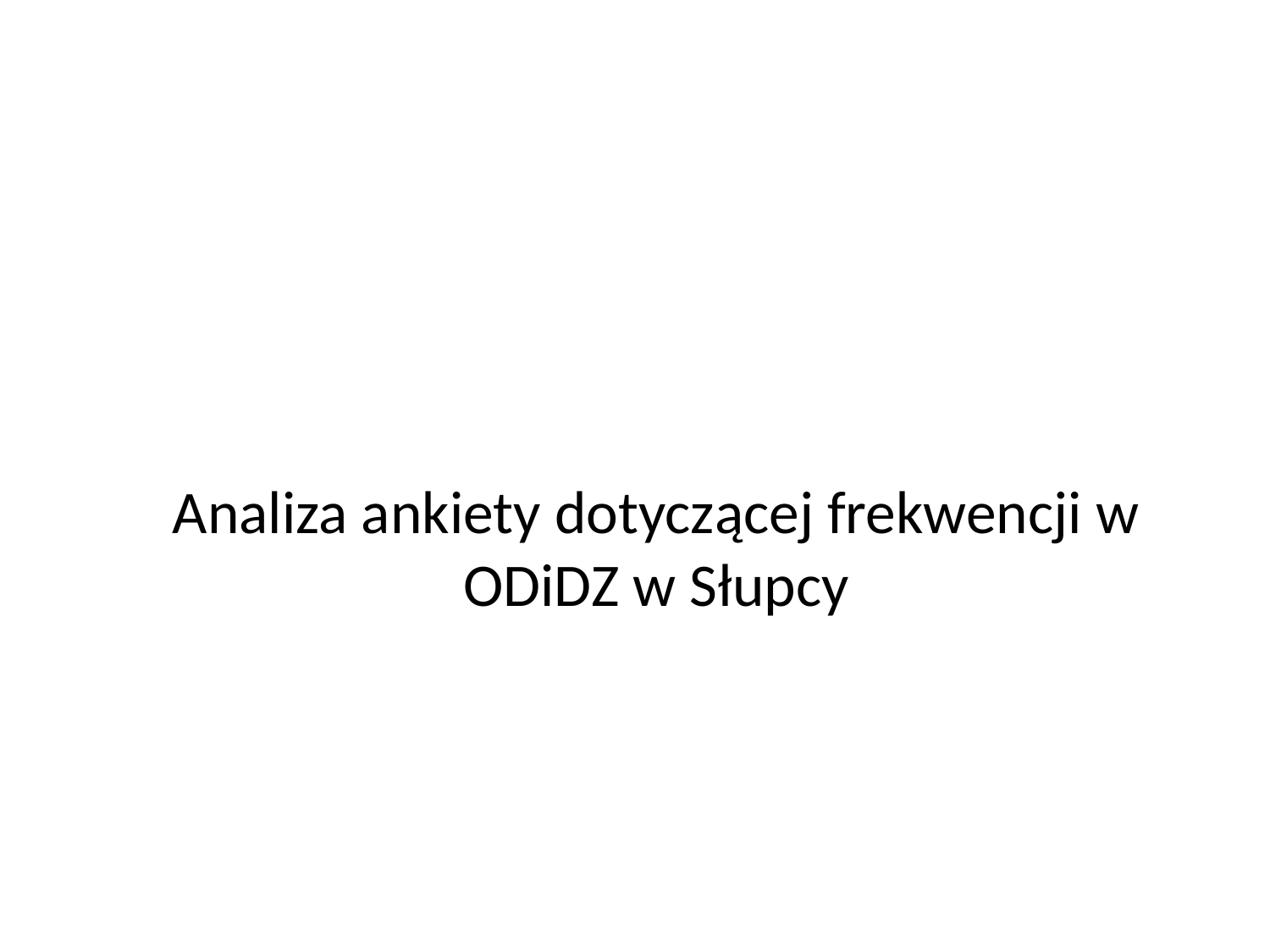

# Analiza ankiety dotyczącej frekwencji w ODiDZ w Słupcy